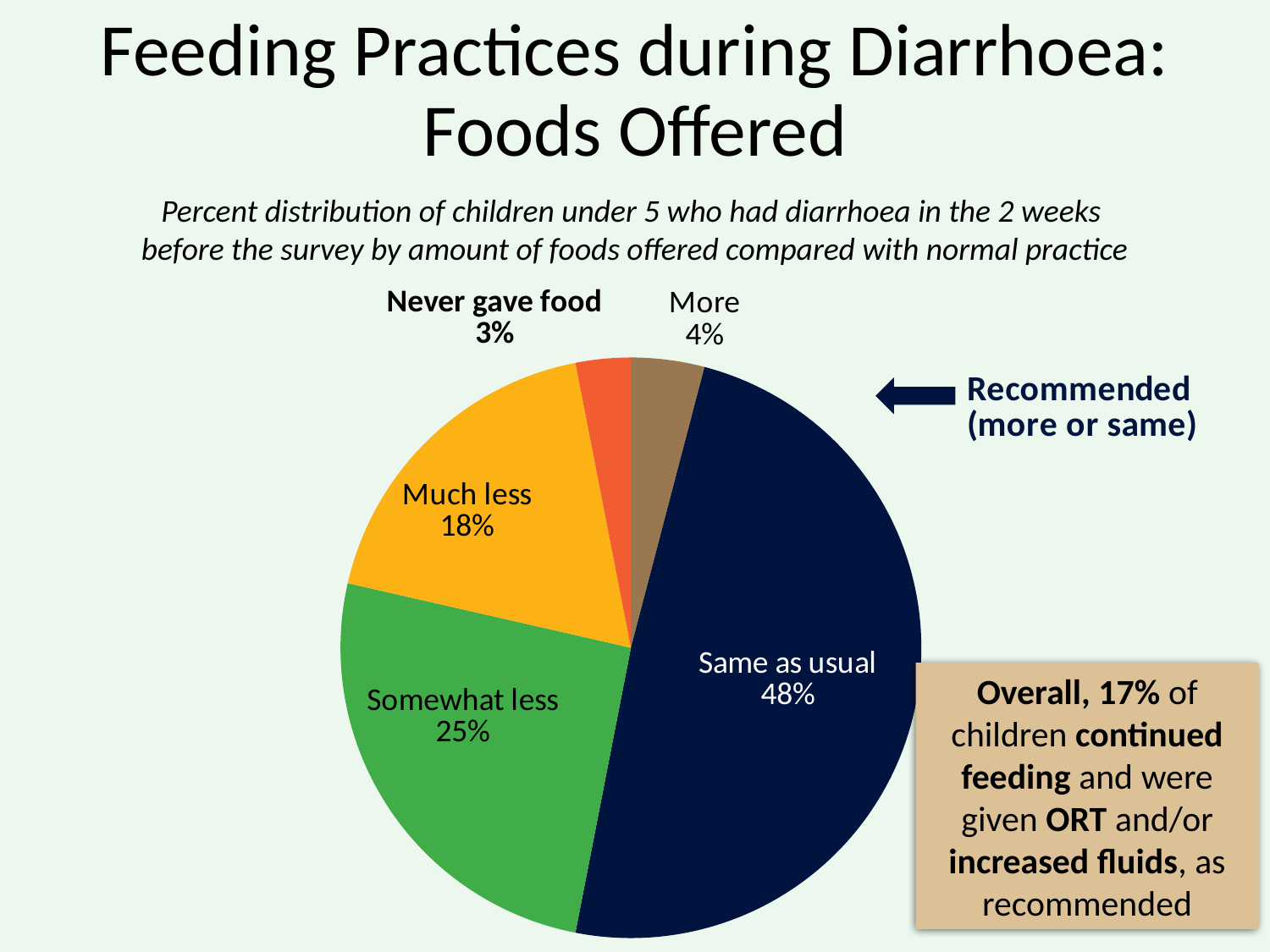

# Feeding Practices during Diarrhoea: Foods Offered
Percent distribution of children under 5 who had diarrhoea in the 2 weeks
before the survey by amount of foods offered compared with normal practice

### Chart

| Category | Sales |
|---|---|
| More | 4.0 |
| Same as usual | 48.0 |
| Somewhat less | 25.0 |
| Much less | 18.0 |
| Never gave food | 3.0 |
Overall, 17% of children continued feeding and were given ORT and/or increased fluids, as recommended